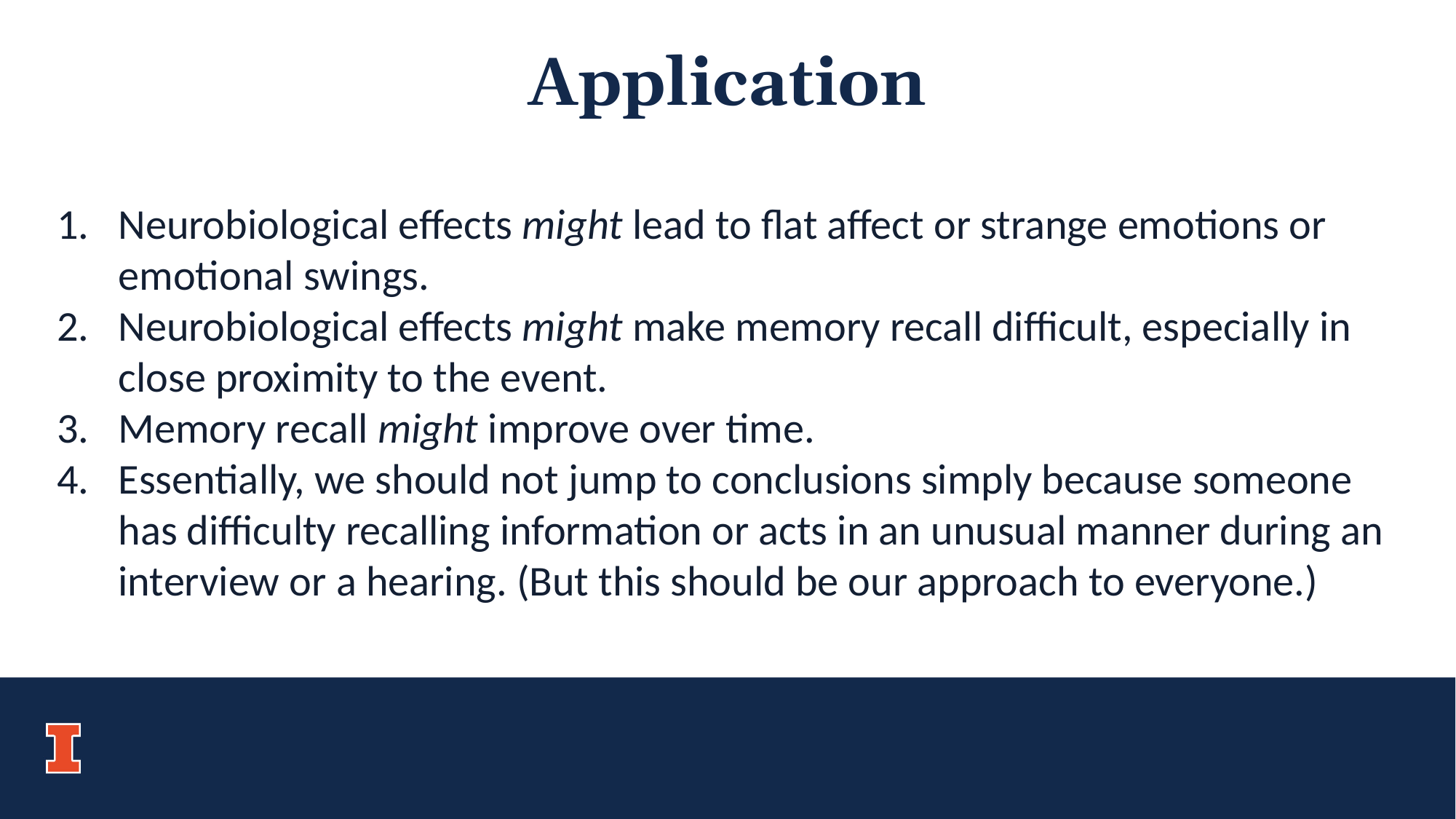

Application
Neurobiological effects might lead to flat affect or strange emotions or emotional swings.
Neurobiological effects might make memory recall difficult, especially in close proximity to the event.
Memory recall might improve over time.
Essentially, we should not jump to conclusions simply because someone has difficulty recalling information or acts in an unusual manner during an interview or a hearing. (But this should be our approach to everyone.)